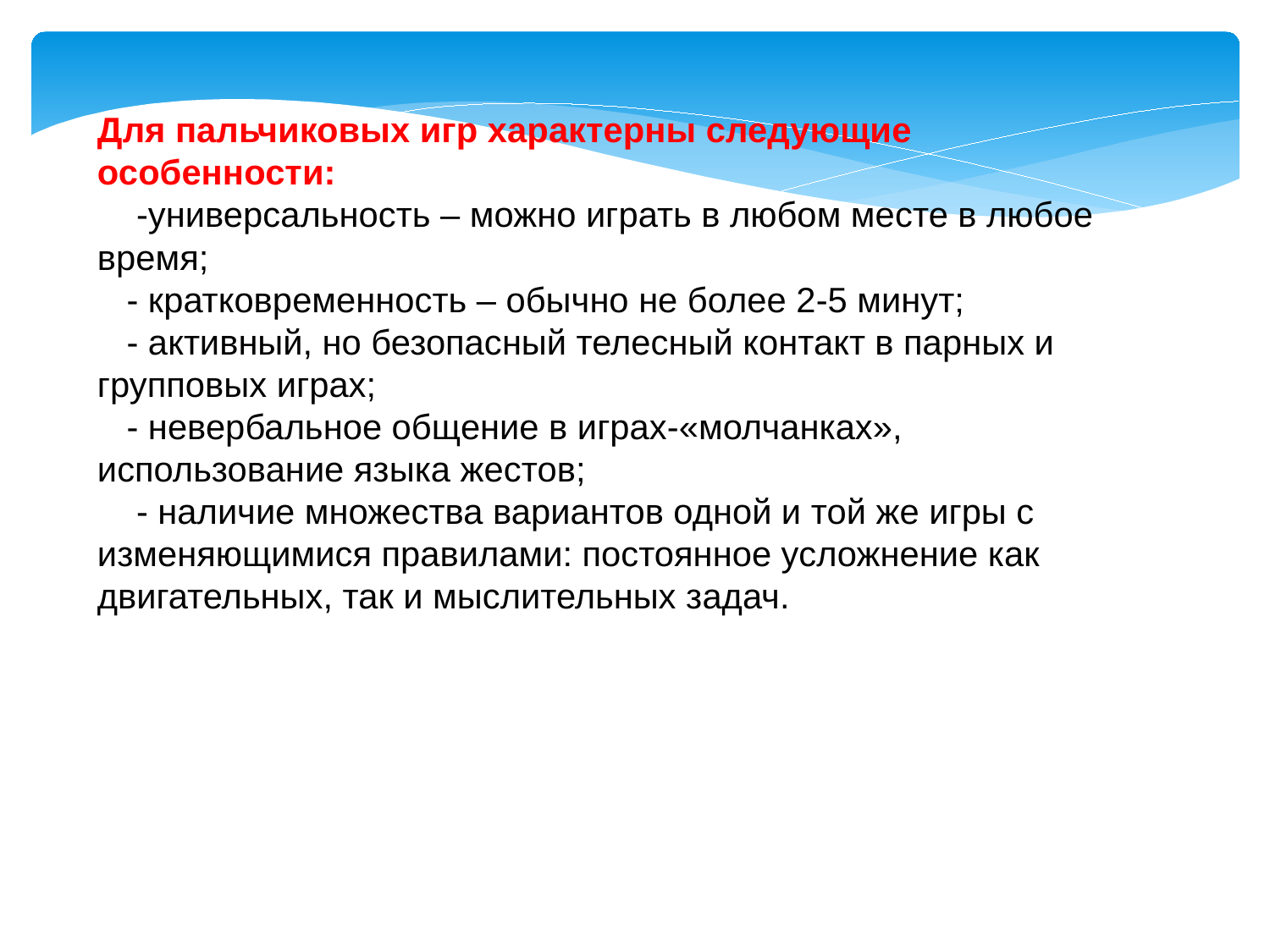

Для пальчиковых игр характерны следующие особенности:
    -универсальность – можно играть в любом месте в любое время;
   - кратковременность – обычно не более 2-5 минут;
   - активный, но безопасный телесный контакт в парных и групповых играх;
   - невербальное общение в играх-«молчанках», использование языка жестов;
    - наличие множества вариантов одной и той же игры с изменяющимися правилами: постоянное усложнение как двигательных, так и мыслительных задач.